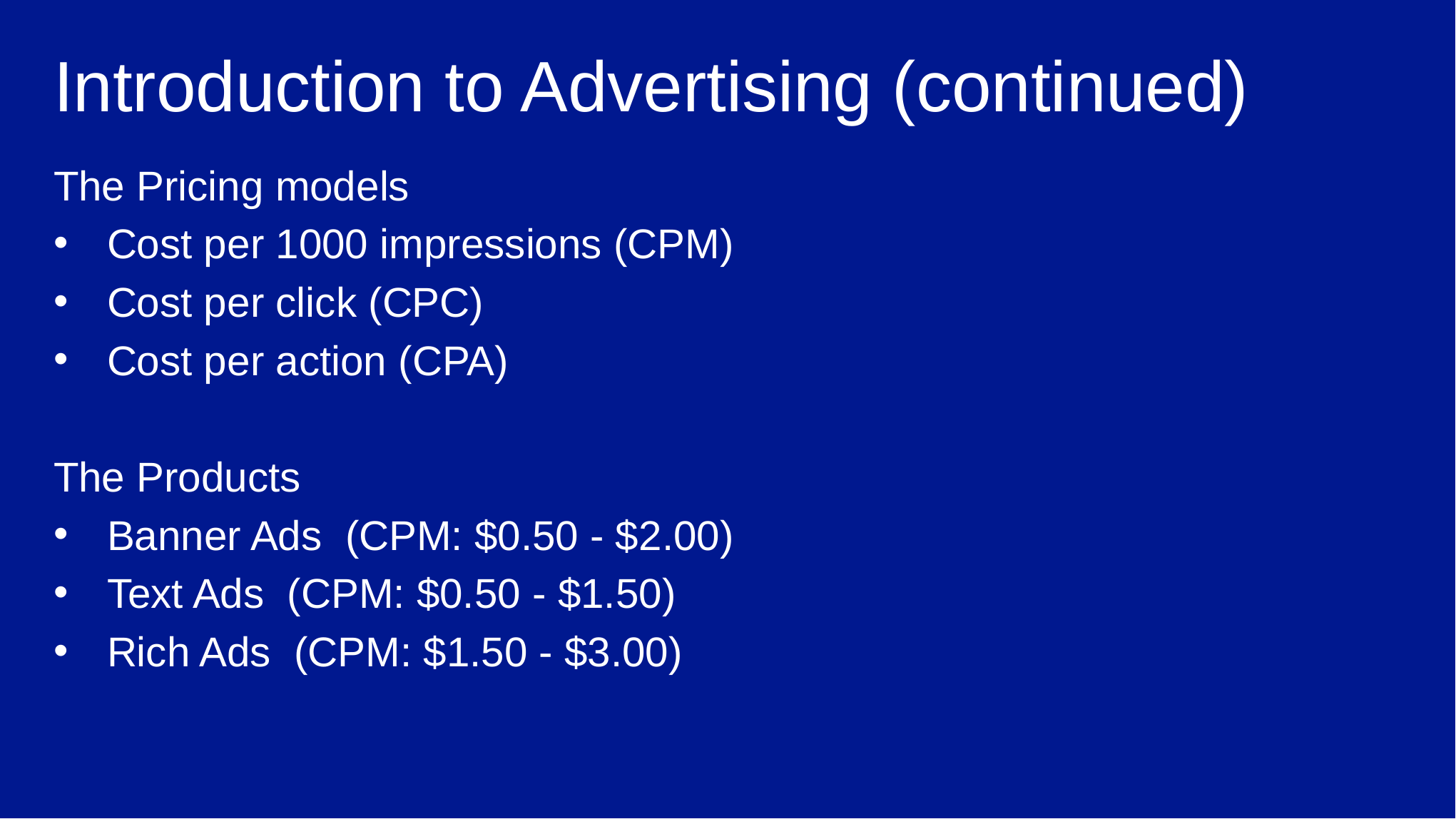

# Introduction to Advertising (continued)
The Pricing models
Cost per 1000 impressions (CPM)
Cost per click (CPC)
Cost per action (CPA)

The Products
Banner Ads  (CPM: $0.50 - $2.00)
Text Ads  (CPM: $0.50 - $1.50)
Rich Ads  (CPM: $1.50 - $3.00)